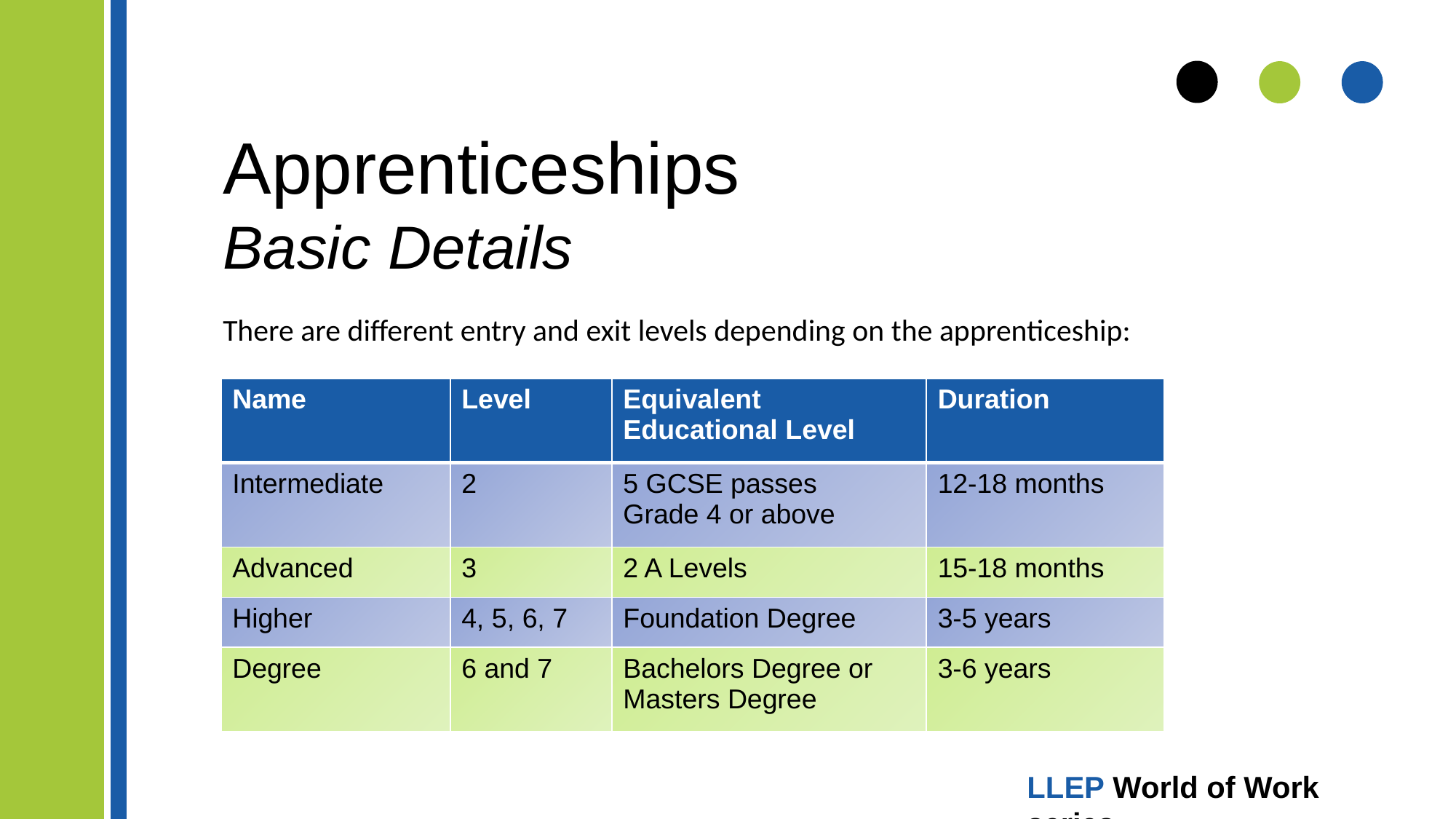

# Apprenticeships Basic Details
There are different entry and exit levels depending on the apprenticeship:

| Name | Level | Equivalent Educational Level | Duration |
| --- | --- | --- | --- |
| Intermediate | 2 | 5 GCSE passes Grade 4 or above | 12-18 months |
| Advanced | 3 | 2 A Levels | 15-18 months |
| Higher | 4, 5, 6, 7 | Foundation Degree | 3-5 years |
| Degree | 6 and 7 | Bachelors Degree or Masters Degree | 3-6 years |

LLEP World of Work series.